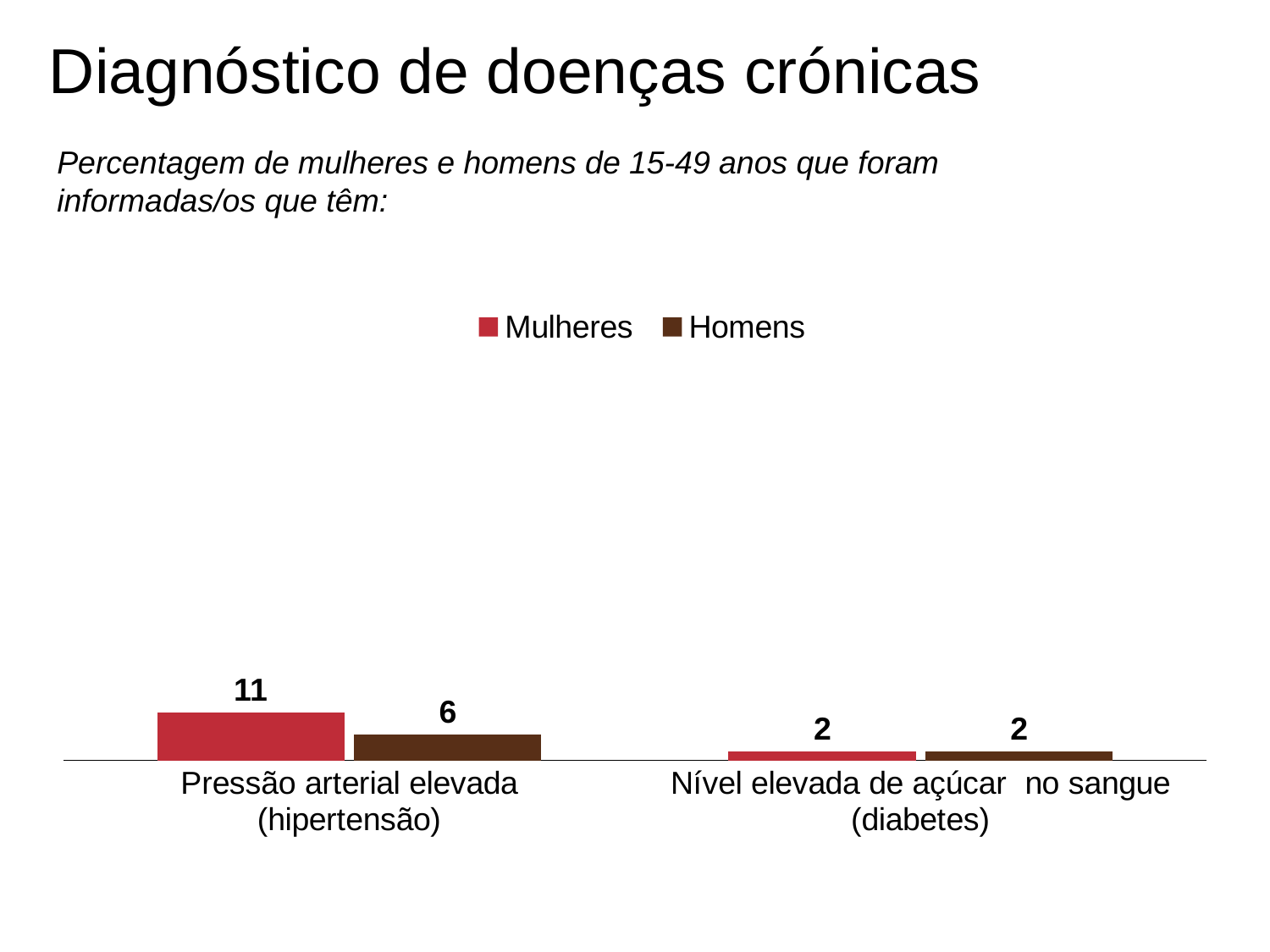

# Diagnóstico de doenças crónicas
Percentagem de mulheres e homens de 15-49 anos que foram informadas/os que têm:

### Chart

| Category | Mulheres | Homens |
|---|---|---|
| Pressão arterial elevada
(hipertensão) | 11.0 | 6.0 |
| Nível elevada de açúcar  no sangue
(diabetes) | 2.0 | 2.0 |